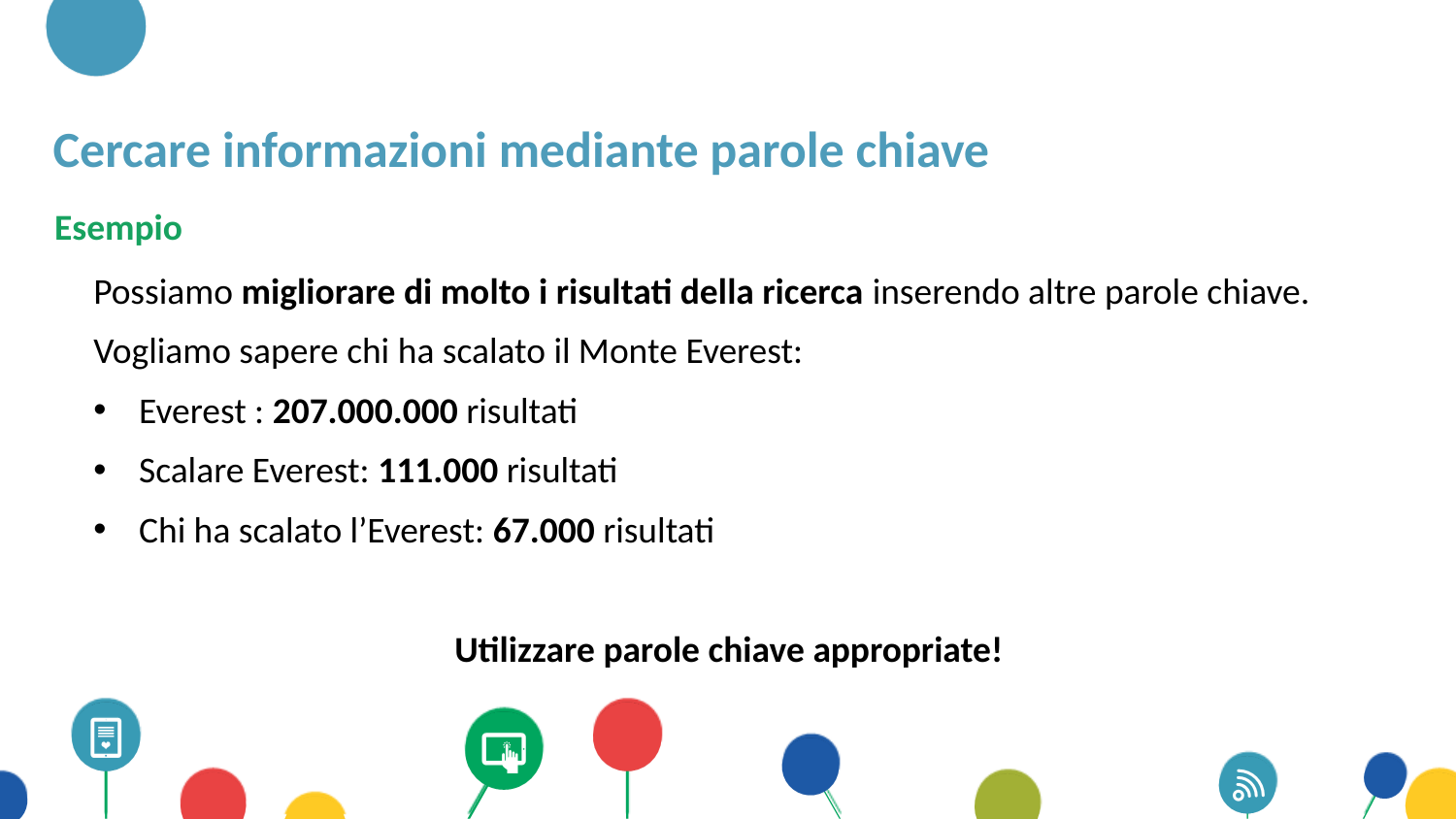

# Cercare informazioni mediante parole chiave
Esempio
Possiamo migliorare di molto i risultati della ricerca inserendo altre parole chiave.
Vogliamo sapere chi ha scalato il Monte Everest:
Everest : 207.000.000 risultati
Scalare Everest: 111.000 risultati
Chi ha scalato l’Everest: 67.000 risultati

Utilizzare parole chiave appropriate!